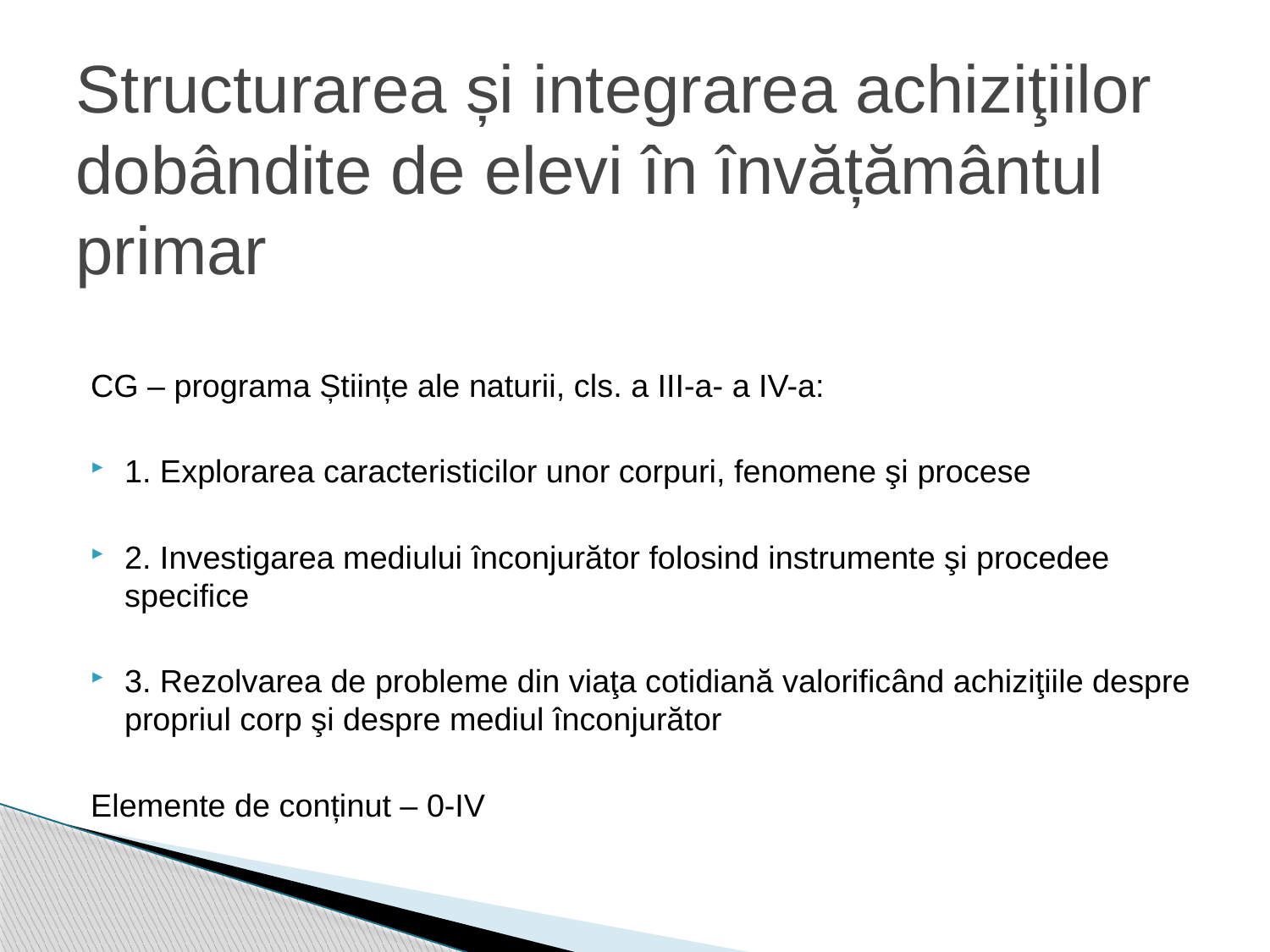

# Structurarea și integrarea achiziţiilor dobândite de elevi în învățământul primar

CG – programa Științe ale naturii, cls. a III-a- a IV-a:

1. Explorarea caracteristicilor unor corpuri, fenomene şi procese

2. Investigarea mediului înconjurător folosind instrumente şi procedee specifice

3. Rezolvarea de probleme din viaţa cotidiană valorificând achiziţiile despre propriul corp şi despre mediul înconjurător

Elemente de conținut – 0-IV